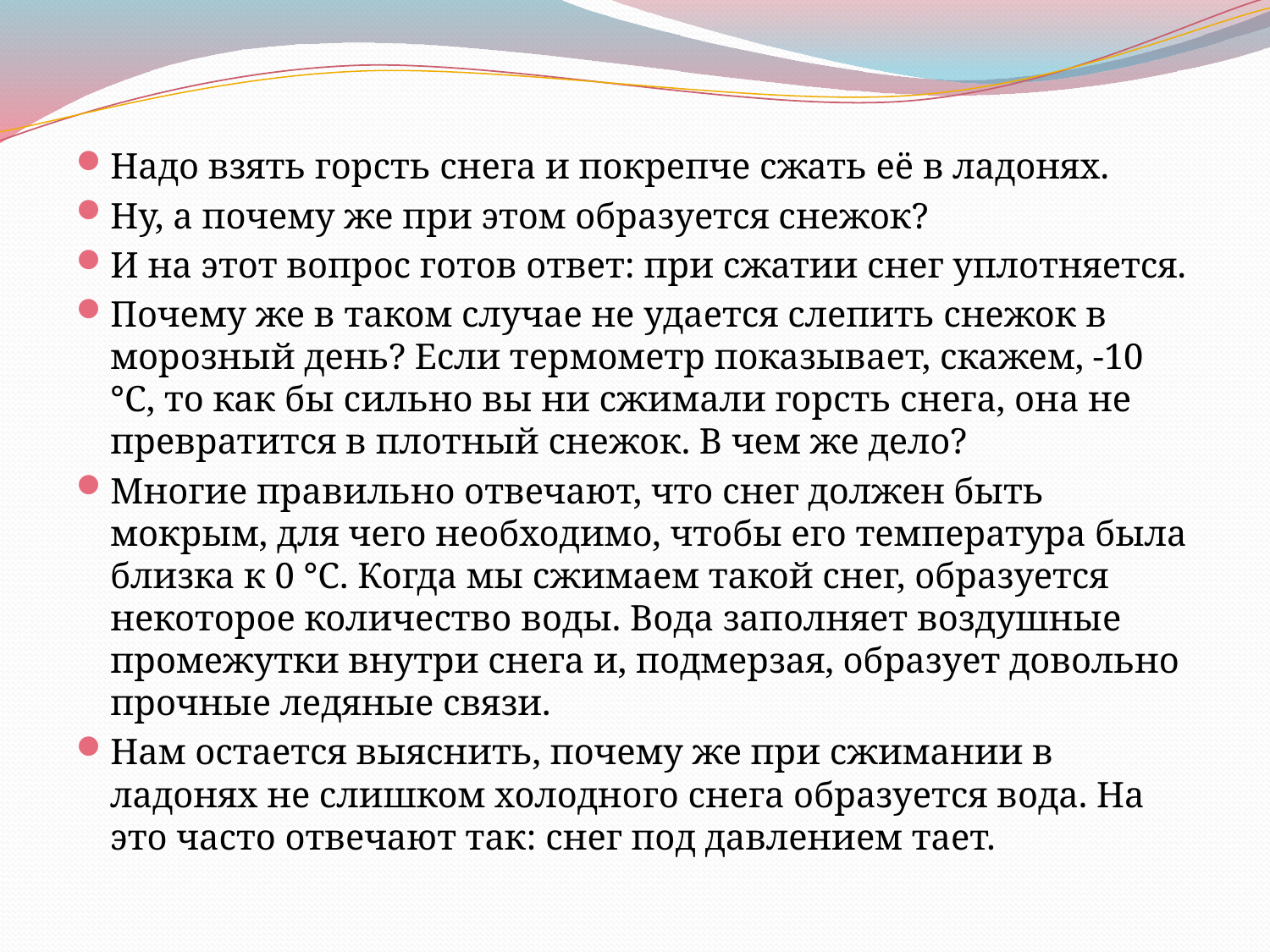

Надо взять горсть снега и покрепче сжать её в ладонях.
Ну, а почему же при этом образуется снежок?
И на этот вопрос готов ответ: при сжатии снег уплотняется.
Почему же в таком случае не удается слепить снежок в морозный день? Если термометр показывает, скажем, -10 °С, то как бы сильно вы ни сжимали горсть снега, она не превратится в плотный снежок. В чем же дело?
Многие правильно отвечают, что снег должен быть мокрым, для чего необходимо, чтобы его температура была близка к 0 °С. Когда мы сжимаем такой снег, образуется некоторое количество воды. Вода заполняет воздушные промежутки внутри снега и, подмерзая, образует довольно прочные ледяные связи.
Нам остается выяснить, почему же при сжимании в ладонях не слишком холодного снега образуется вода. На это часто отвечают так: снег под давлением тает.